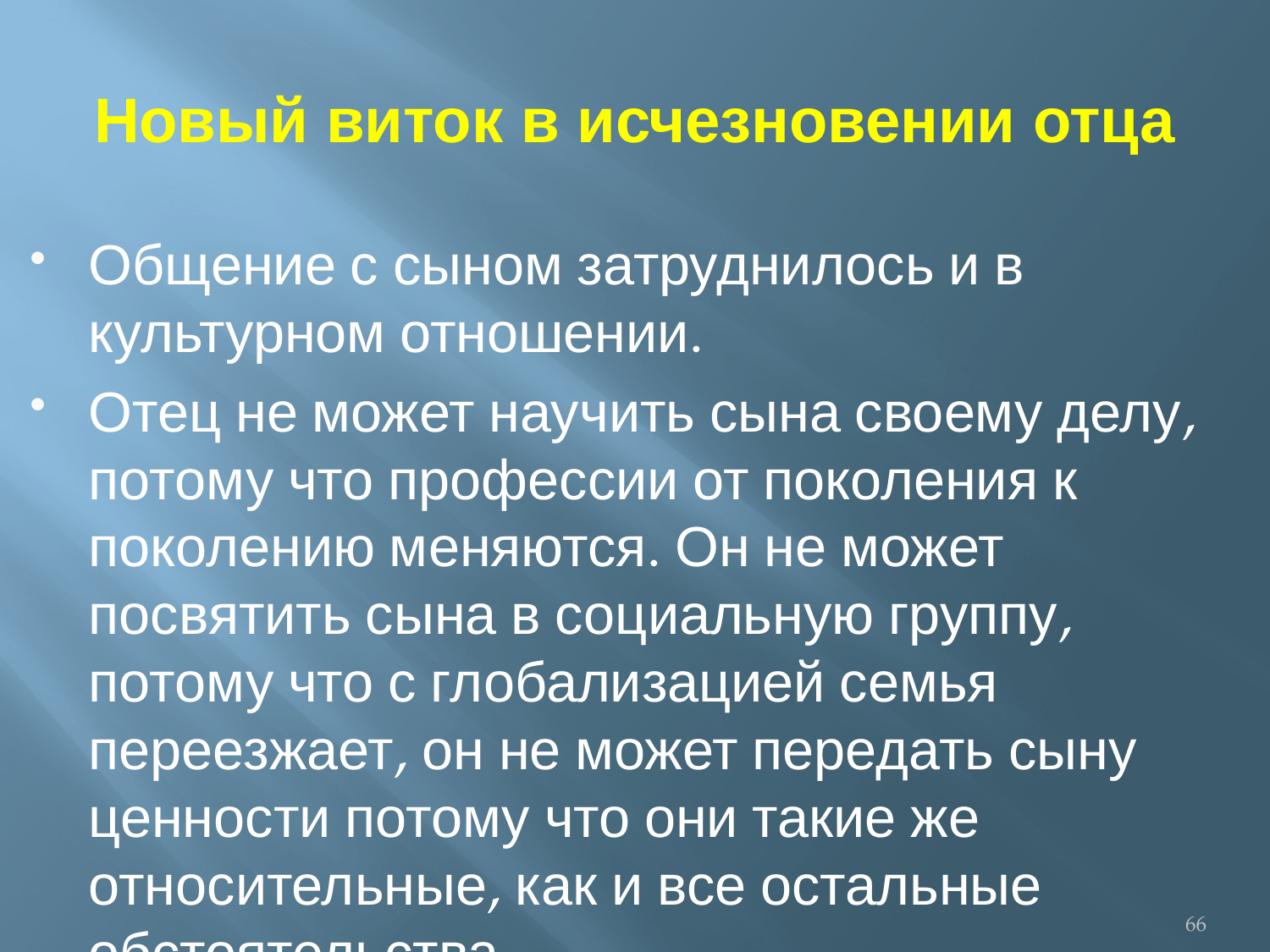

# Новый виток в исчезновении отца
Общение с сыном затруднилось и в культурном отношении.
Отец не может научить сына своему делу, потому что профессии от поколения к поколению меняются. Он не может посвятить сына в социальную группу, потому что с глобализацией семья переезжает, он не может передать сыну ценности потому что они такие же относительные, как и все остальные обстоятельства
66